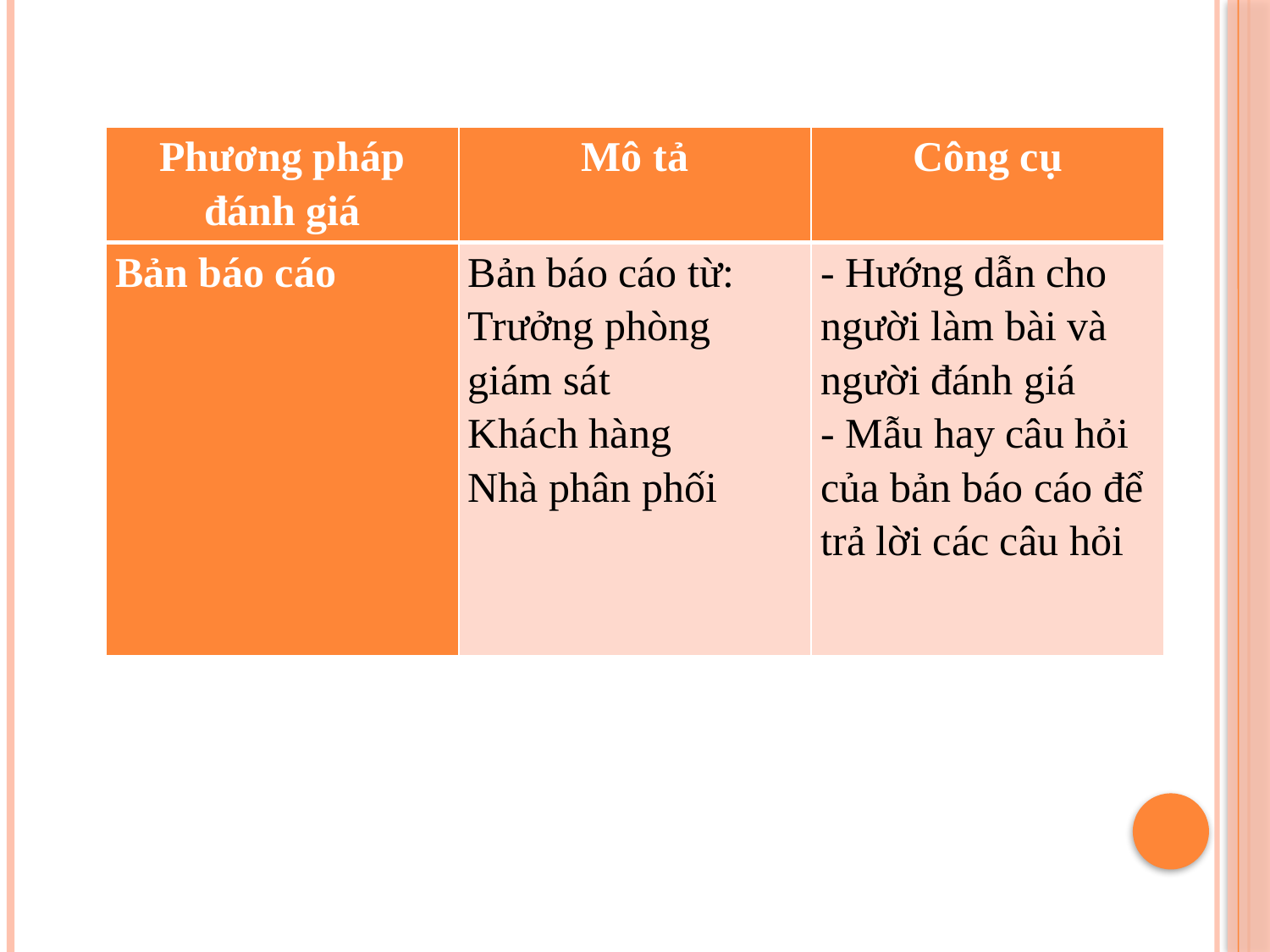

| Phương pháp đánh giá | Mô tả | Công cụ |
| --- | --- | --- |
| Bản báo cáo | Bản báo cáo từ: Trưởng phòng giám sát Khách hàng Nhà phân phối | - Hướng dẫn cho người làm bài và người đánh giá - Mẫu hay câu hỏi của bản báo cáo để trả lời các câu hỏi |